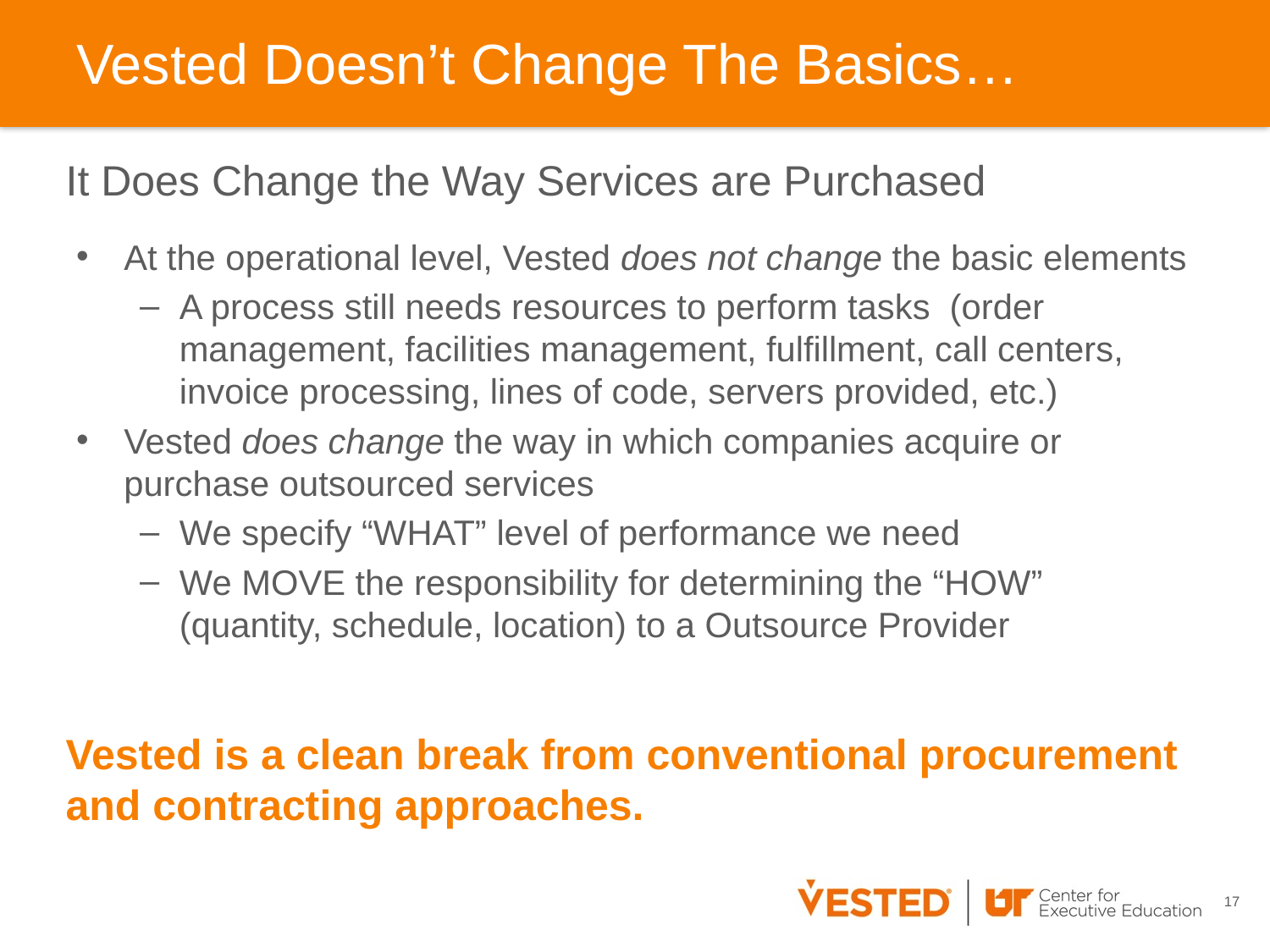

# Vested Doesn’t Change The Basics…
It Does Change the Way Services are Purchased
At the operational level, Vested does not change the basic elements
A process still needs resources to perform tasks  (order management, facilities management, fulfillment, call centers, invoice processing, lines of code, servers provided, etc.)
Vested does change the way in which companies acquire or purchase outsourced services
We specify “WHAT” level of performance we need
We MOVE the responsibility for determining the “HOW” (quantity, schedule, location) to a Outsource Provider
Vested is a clean break from conventional procurement and contracting approaches.
17